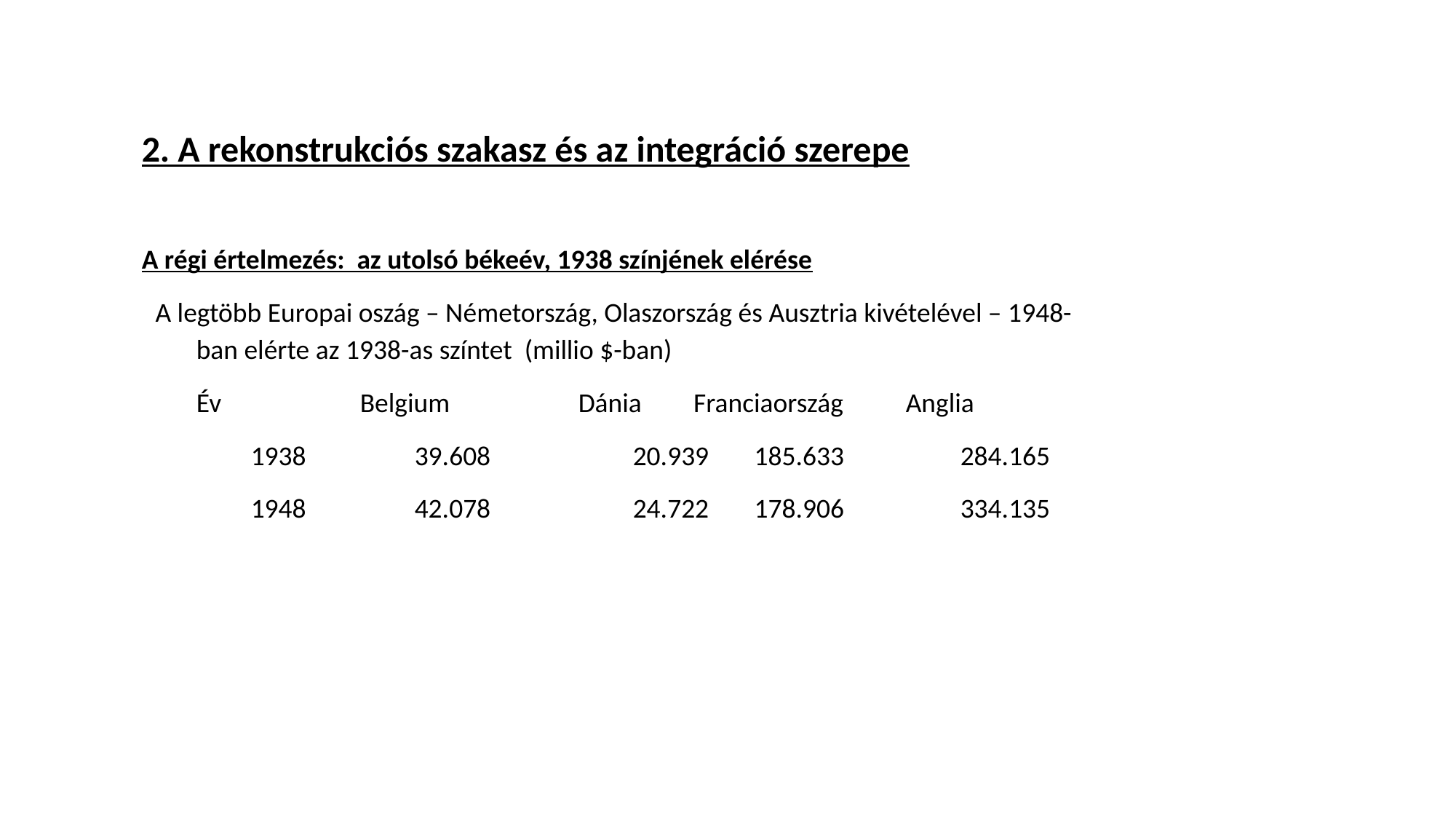

2. A rekonstrukciós szakasz és az integráció szerepe

A régi értelmezés:  az utolsó békeév, 1938 színjének elérése
A legtöbb Europai oszág – Németország, Olaszország és Ausztria kivételével – 1948-ban elérte az 1938-as színtet  (millio $-ban)
Év		Belgium		Dánia     	 Franciaország	Anglia
1938	39.608		20.939	  185.633		284.165
1948	42.078		24.722	  178.906  	334.135